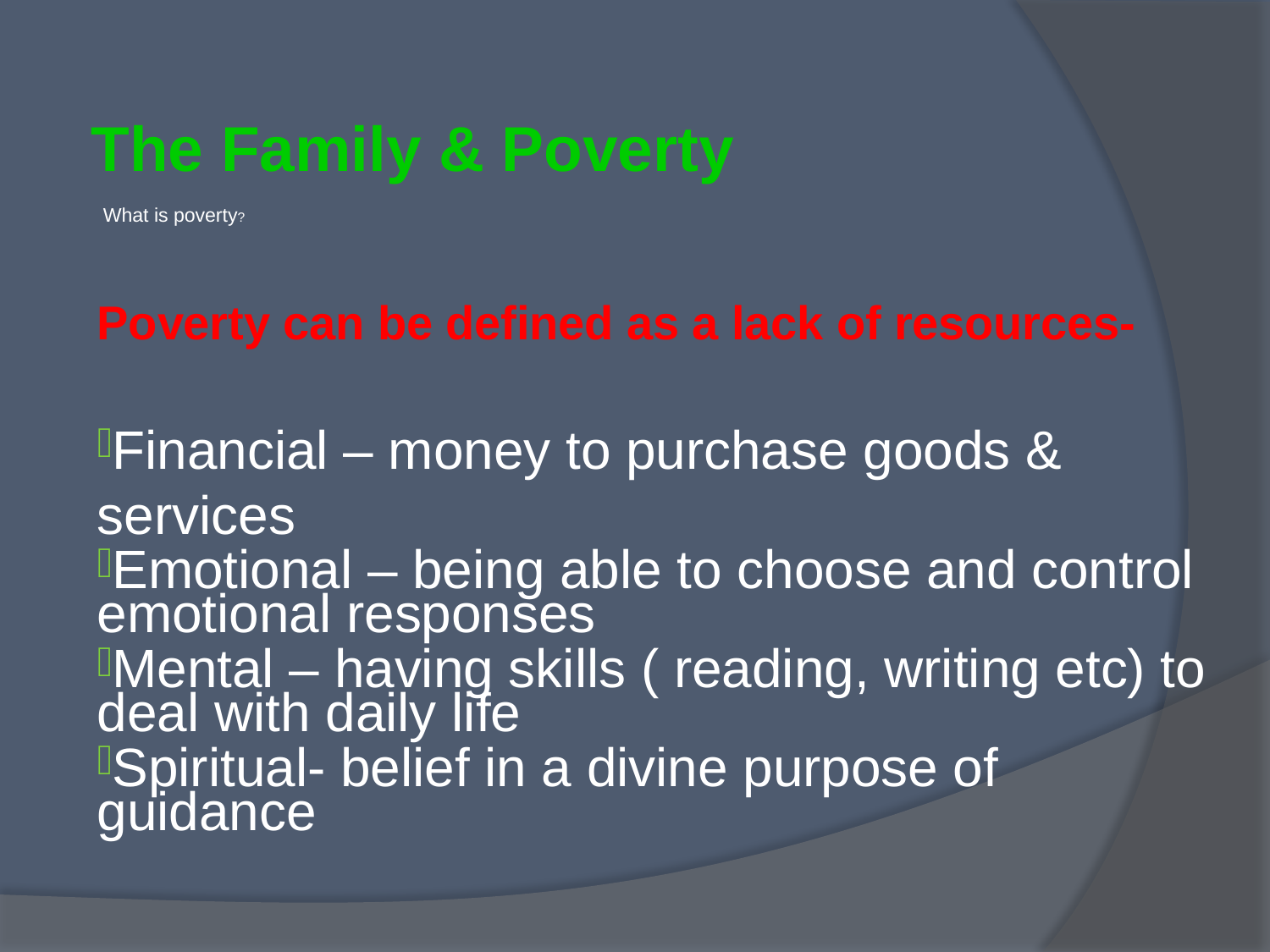

# The Family & Poverty

What is poverty?

Poverty can be defined as a lack of resources-

Financial – money to purchase goods & services
Emotional – being able to choose and control emotional responses
Mental – having skills ( reading, writing etc) to deal with daily life
Spiritual- belief in a divine purpose of guidance